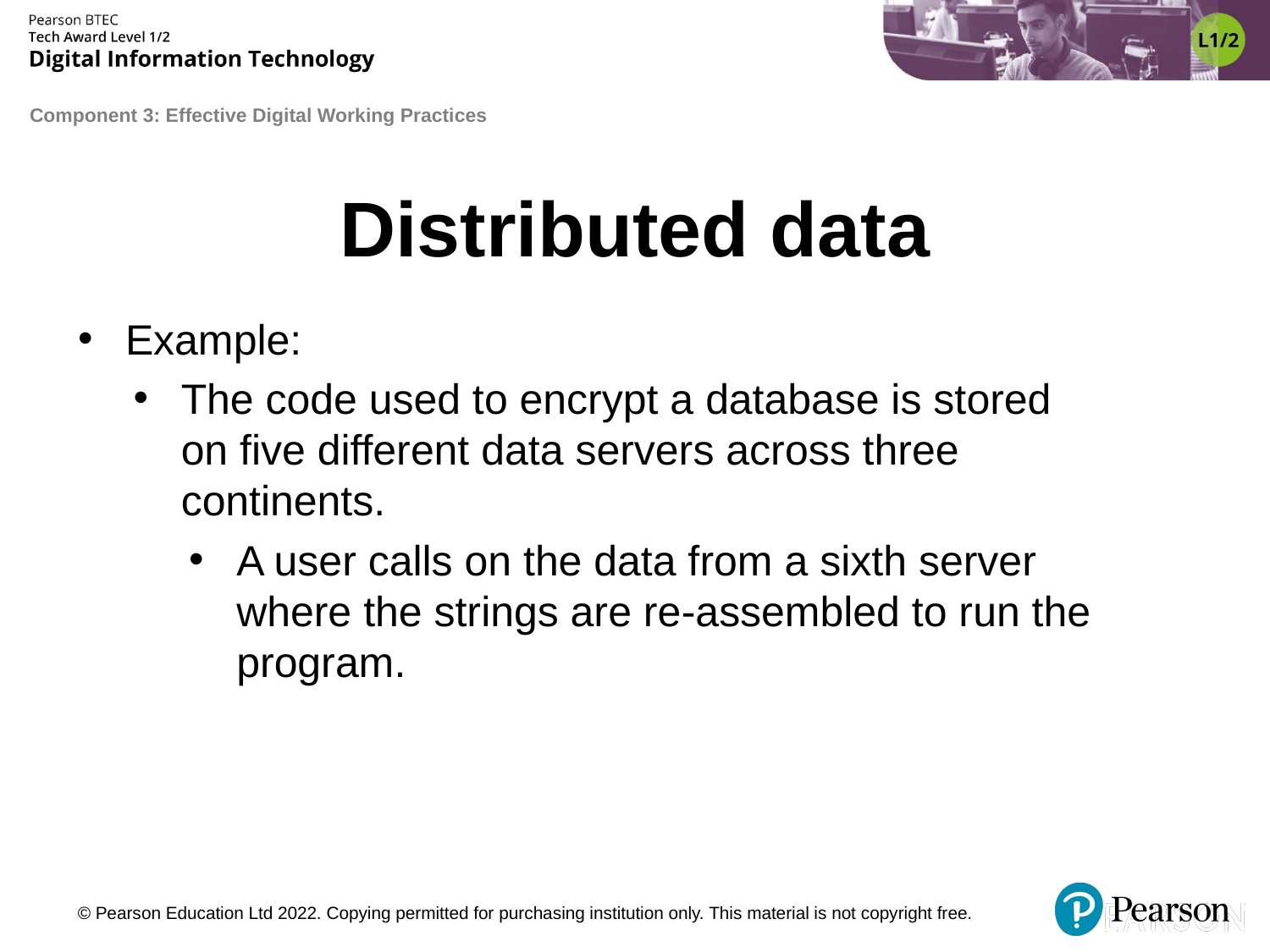

# Distributed data
Example:
The code used to encrypt a database is stored on five different data servers across three continents.
A user calls on the data from a sixth server where the strings are re-assembled to run the program.
© Pearson Education Ltd 2022. Copying permitted for purchasing institution only. This material is not copyright free.